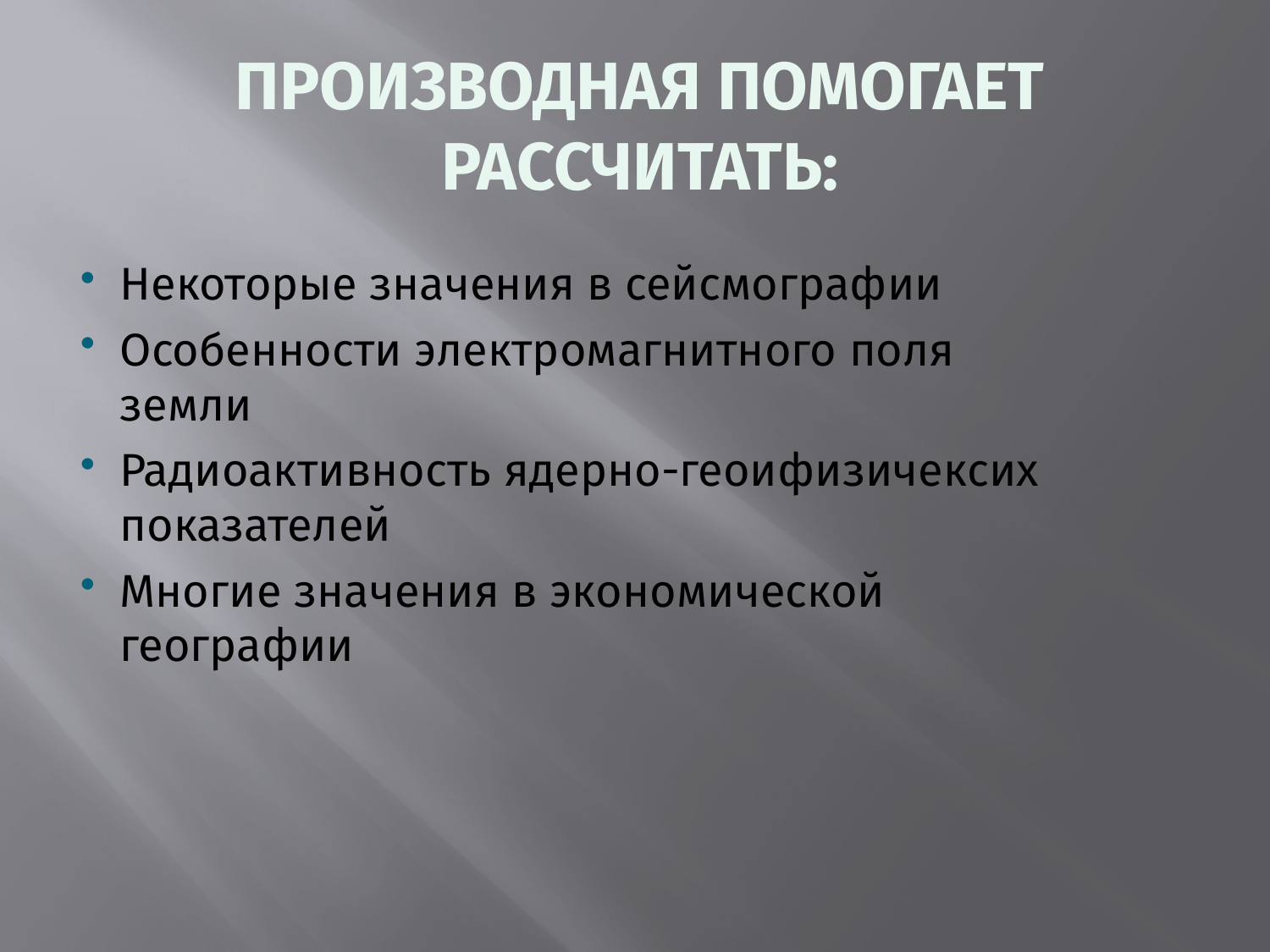

Производная помогает рассчитать:
Некоторые значения в сейсмографии
Особенности электромагнитного поля земли
Радиоактивность ядерно-геоифизичексих показателей
Многие значения в экономической географии